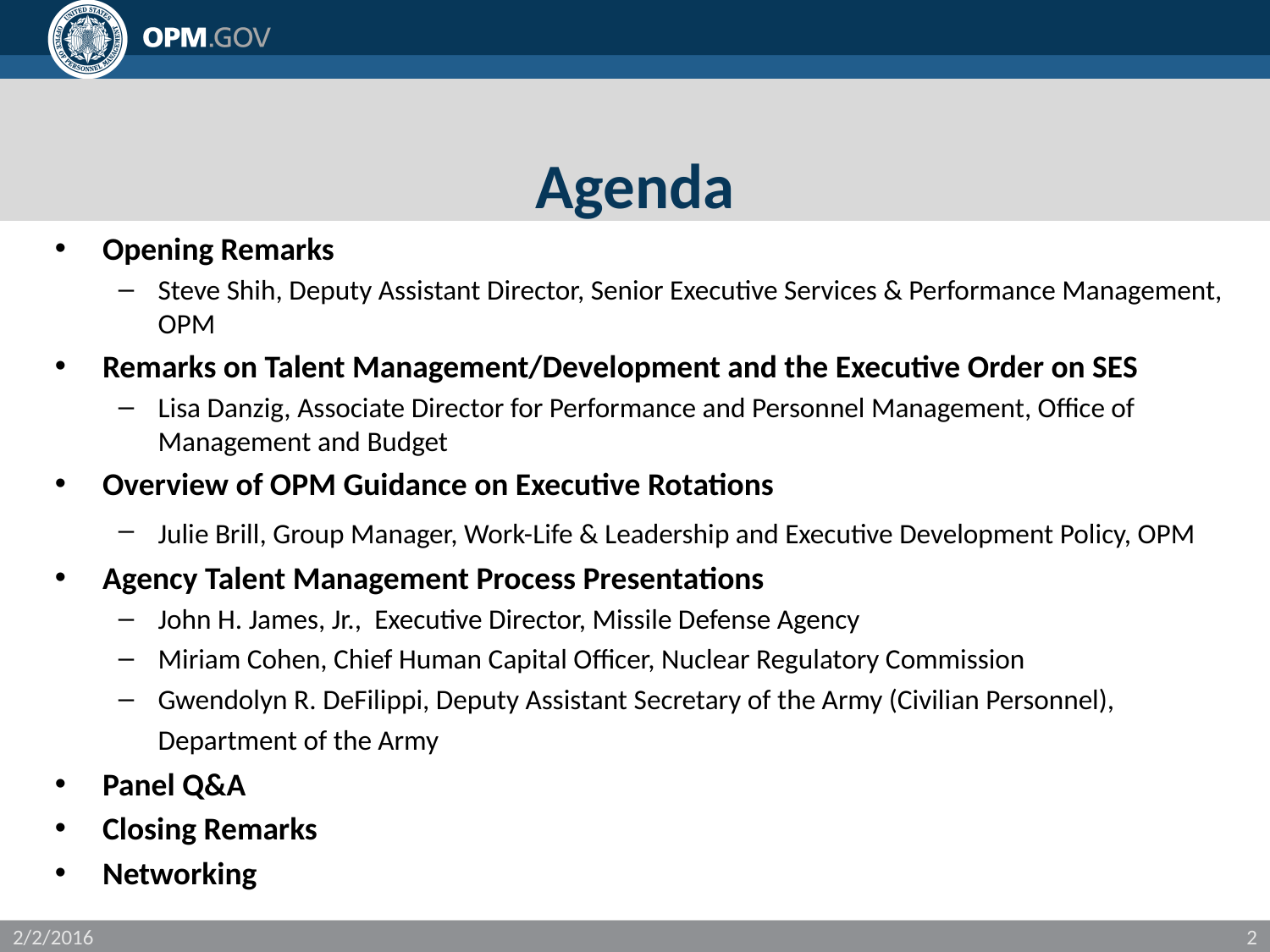

# Agenda
Opening Remarks
Steve Shih, Deputy Assistant Director, Senior Executive Services & Performance Management, OPM
Remarks on Talent Management/Development and the Executive Order on SES
Lisa Danzig, Associate Director for Performance and Personnel Management, Office of Management and Budget
Overview of OPM Guidance on Executive Rotations
Julie Brill, Group Manager, Work-Life & Leadership and Executive Development Policy, OPM
Agency Talent Management Process Presentations
John H. James, Jr.,  Executive Director, Missile Defense Agency
Miriam Cohen, Chief Human Capital Officer, Nuclear Regulatory Commission
Gwendolyn R. DeFilippi, Deputy Assistant Secretary of the Army (Civilian Personnel), Department of the Army
Panel Q&A
Closing Remarks
Networking
2/2/2016
2